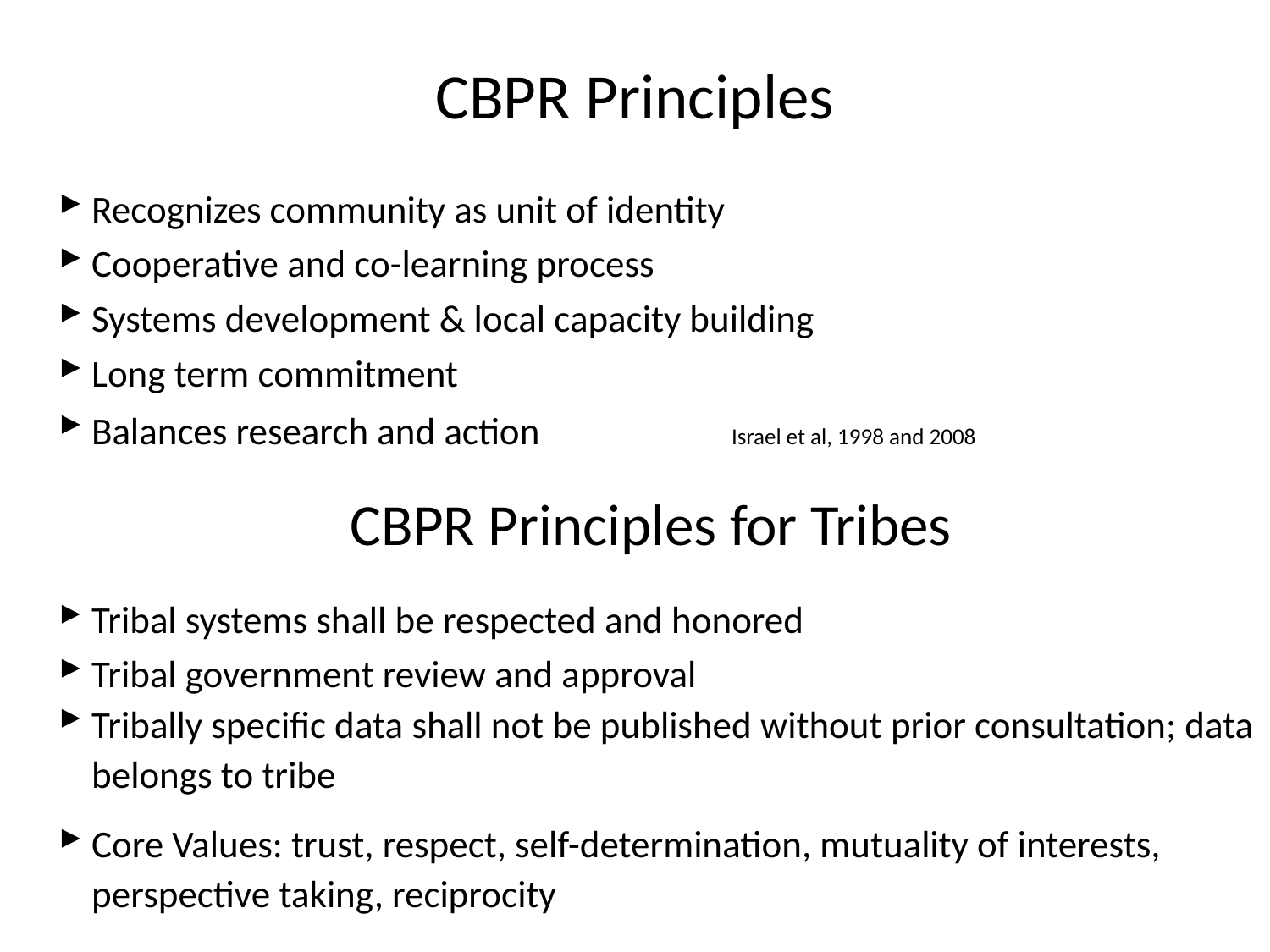

# CBPR Principles
Recognizes community as unit of identity
Cooperative and co-learning process
Systems development & local capacity building
Long term commitment
Balances research and action					     						Israel et al, 1998 and 2008

CBPR Principles for Tribes
Tribal systems shall be respected and honored
Tribal government review and approval
Tribally specific data shall not be published without prior consultation; data belongs to tribe
Core Values: trust, respect, self-determination, mutuality of interests, perspective taking, reciprocity